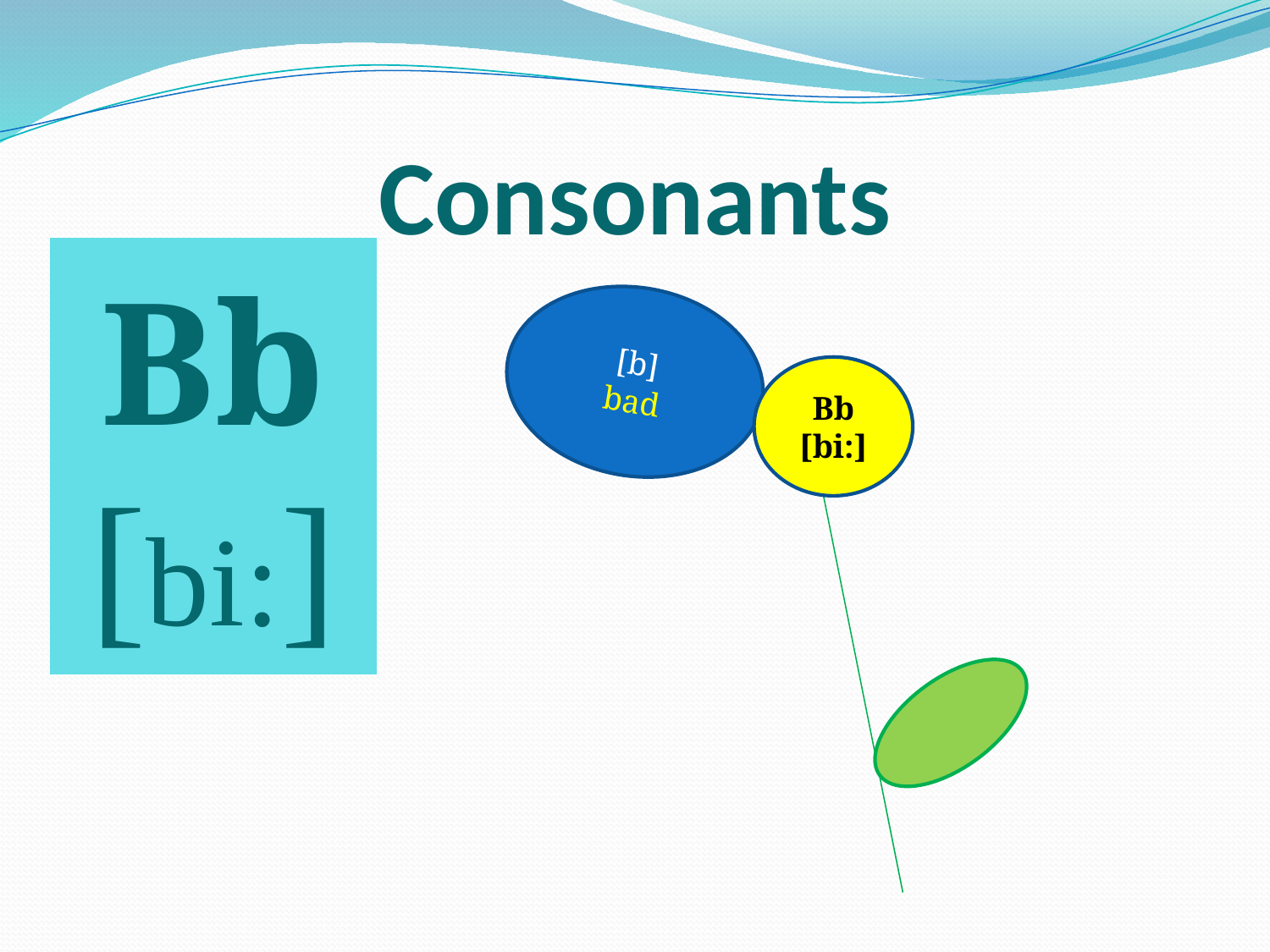

# Consonants
| Bb [bi:] |
| --- |
[b]
bad
Bb
[bi:]